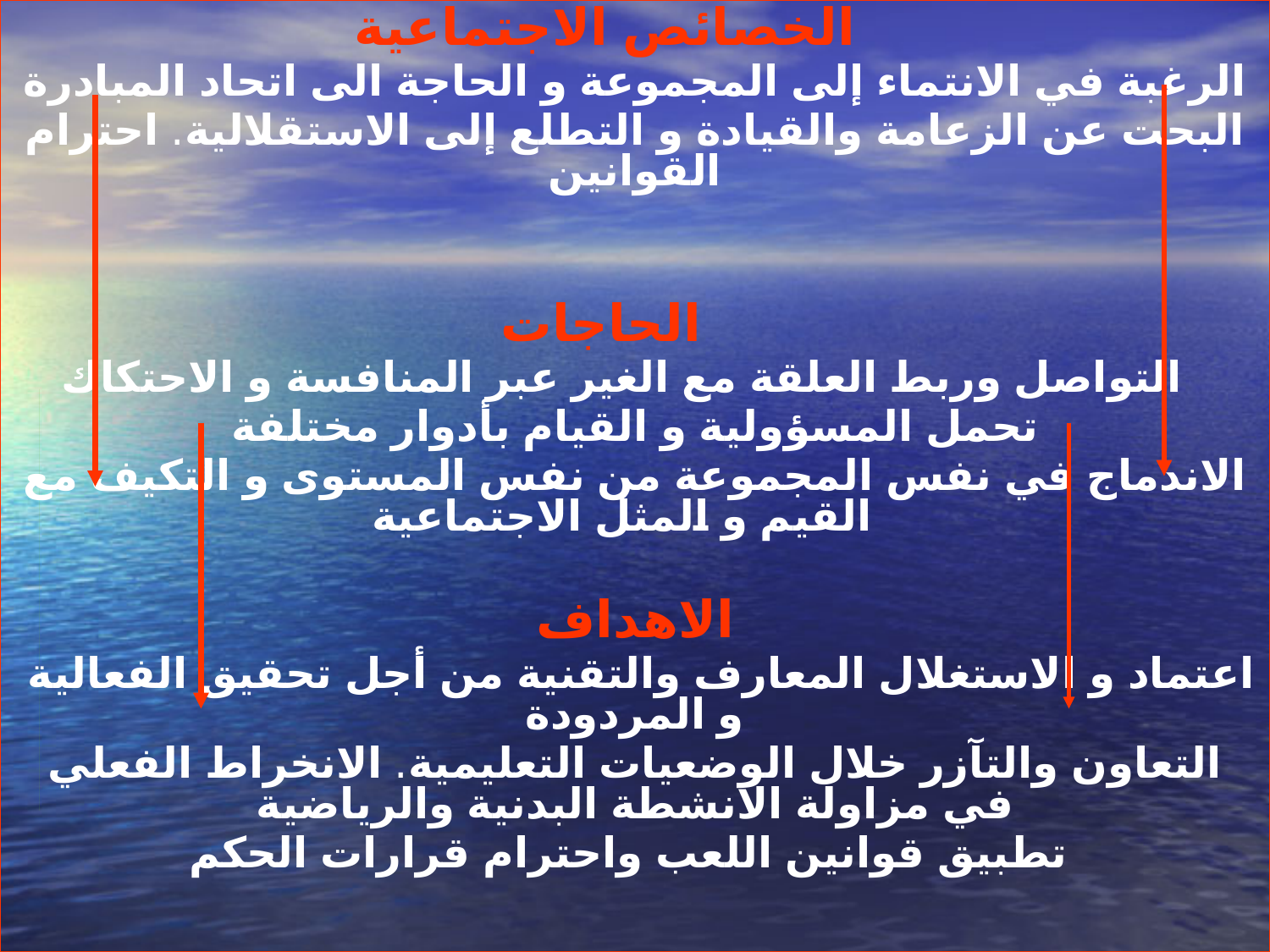

#
الخصائص الاجتماعية
الرغبة في الانتماء إلى المجموعة و الحاجة الى اتحاد المبادرة
البحت عن الزعامة والقيادة و التطلع إلى الاستقلالية. احترام القوانين

الحاجات
التواصل وربط العلقة مع الغير عبر المنافسة و الاحتكاك
تحمل المسؤولية و القيام بأدوار مختلفة
الاندماج في نفس المجموعة من نفس المستوى و التكيف مع القيم و المثل الاجتماعية

الاهداف
 اعتماد و الاستغلال المعارف والتقنية من أجل تحقيق الفعالية و المردودة
التعاون والتآزر خلال الوضعيات التعليمية. الانخراط الفعلي في مزاولة الانشطة البدنية والرياضية
تطبيق قوانين اللعب واحترام قرارات الحكم